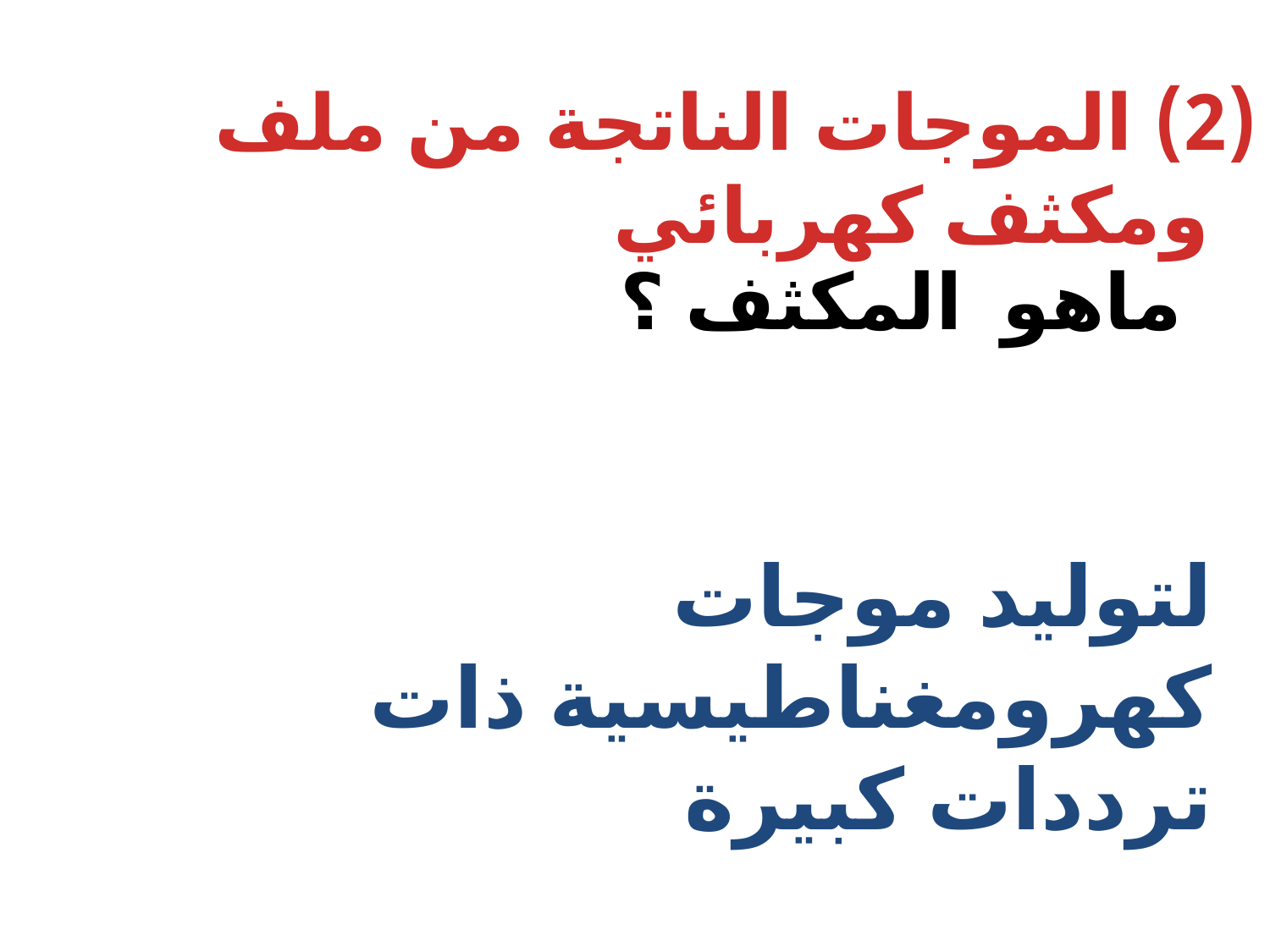

(2) الموجات الناتجة من ملف ومكثف كهربائي

ماهو  المكثف ؟
لتوليد موجات كهرومغناطيسية ذات ترددات كبيرة